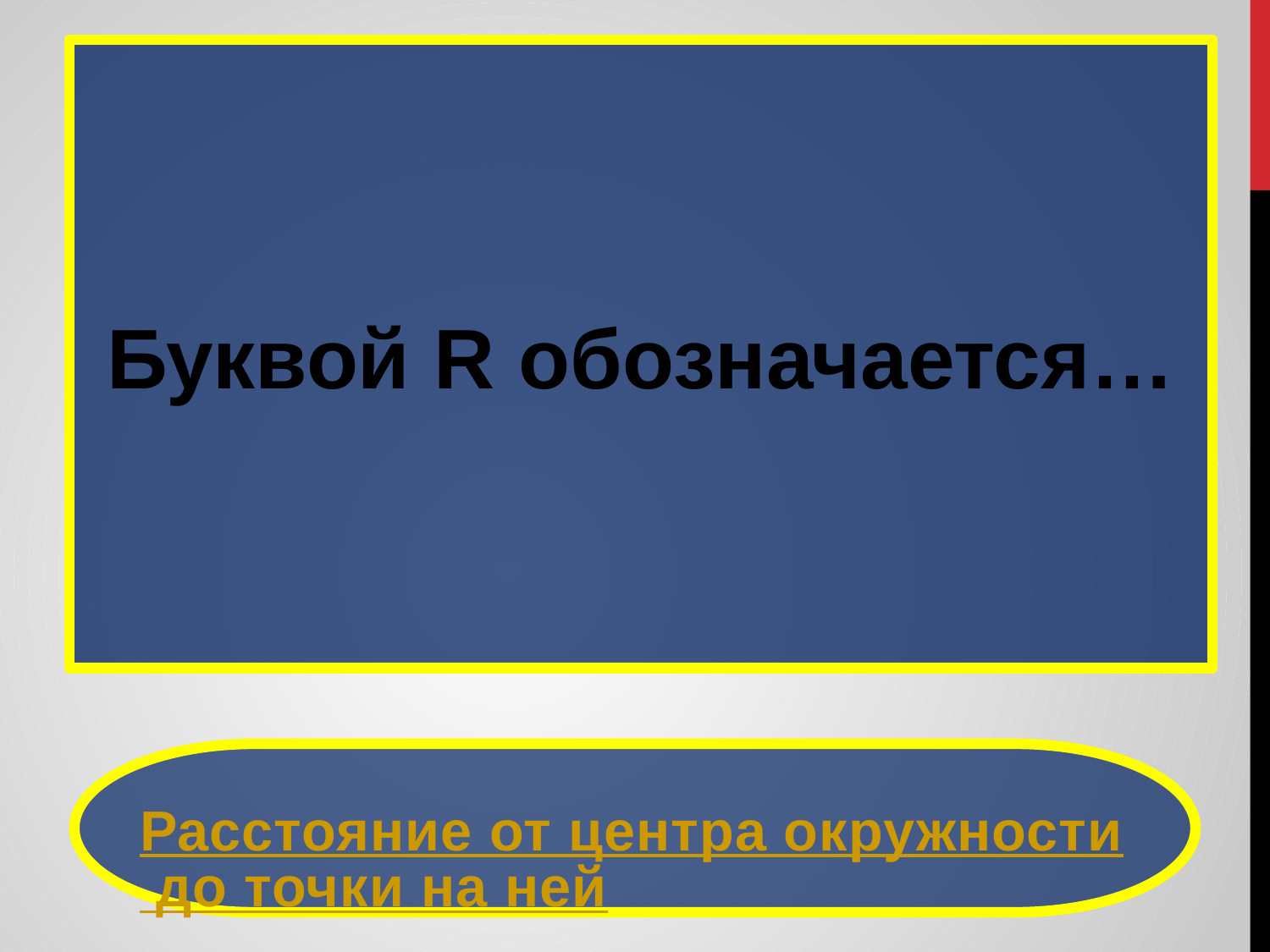

Буквой R обозначается…
Расстояние от центра окружности до точки на ней